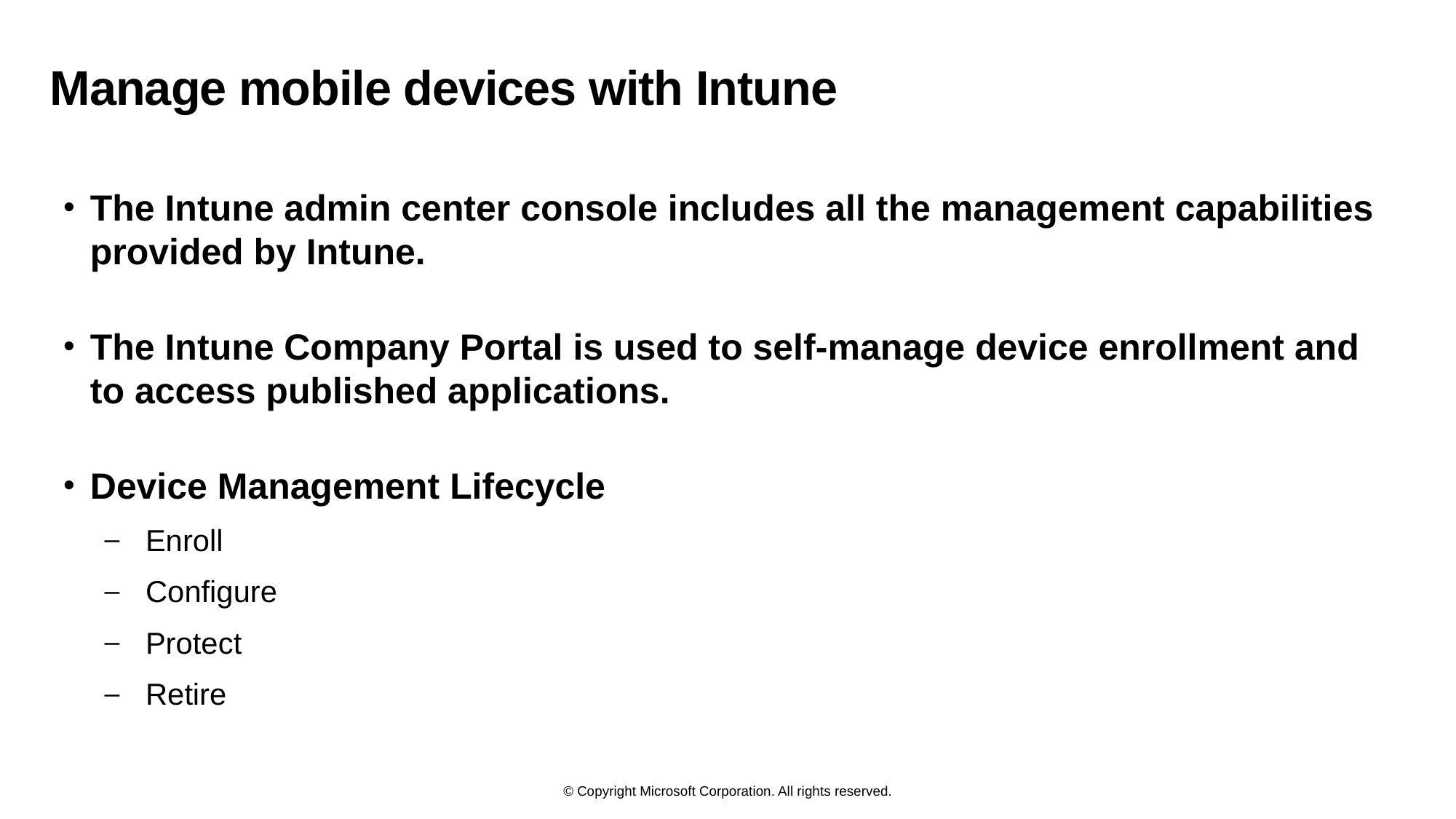

# Manage mobile devices with Intune
The Intune admin center console includes all the management capabilities provided by Intune.

The Intune Company Portal is used to self-manage device enrollment and to access published applications.

Device Management Lifecycle
Enroll
Configure
Protect
Retire